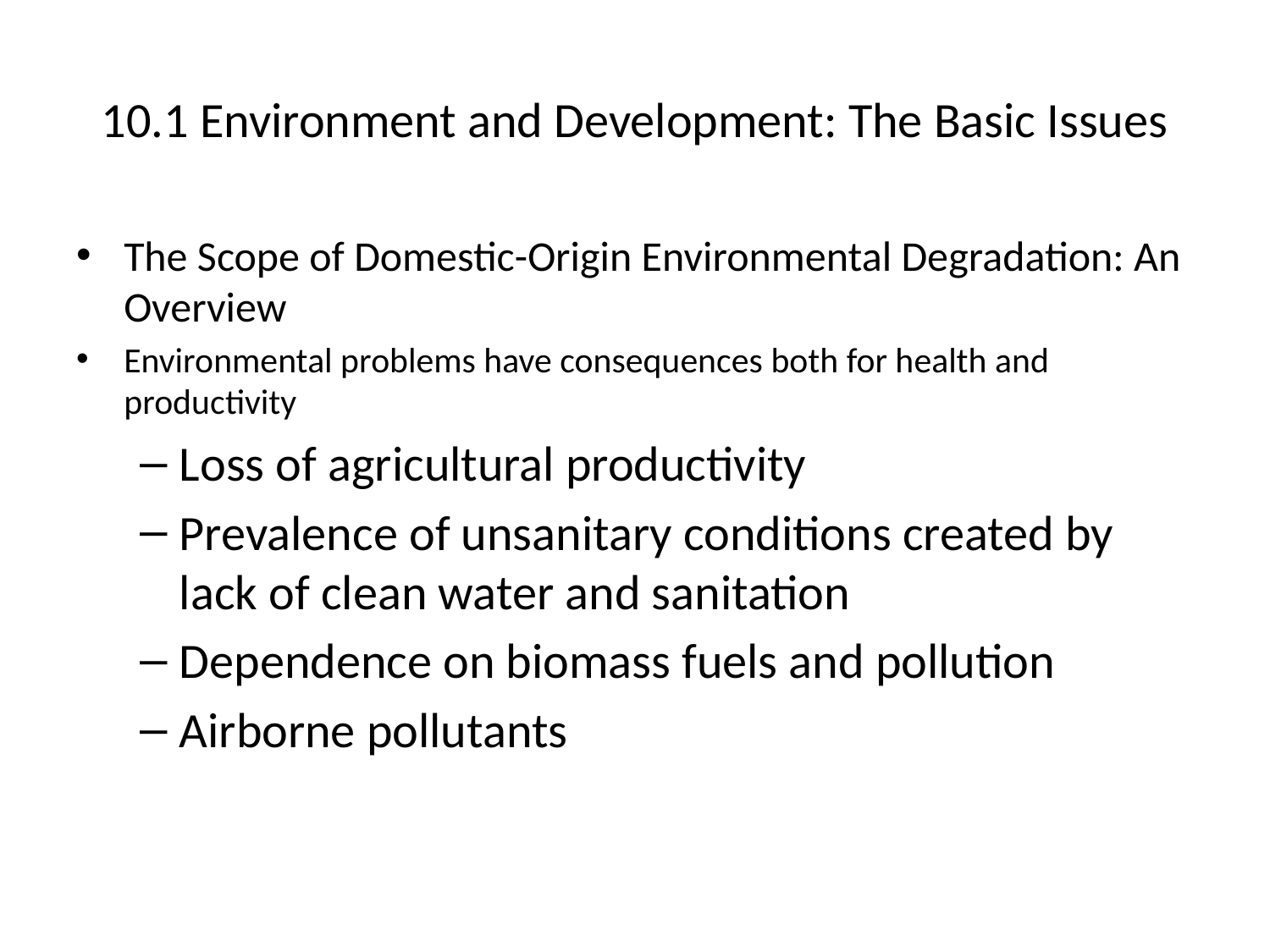

10.1 Environment and Development: The Basic Issues
The Scope of Domestic-Origin Environmental Degradation: An Overview
Environmental problems have consequences both for health and productivity
Loss of agricultural productivity
Prevalence of unsanitary conditions created by lack of clean water and sanitation
Dependence on biomass fuels and pollution
Airborne pollutants